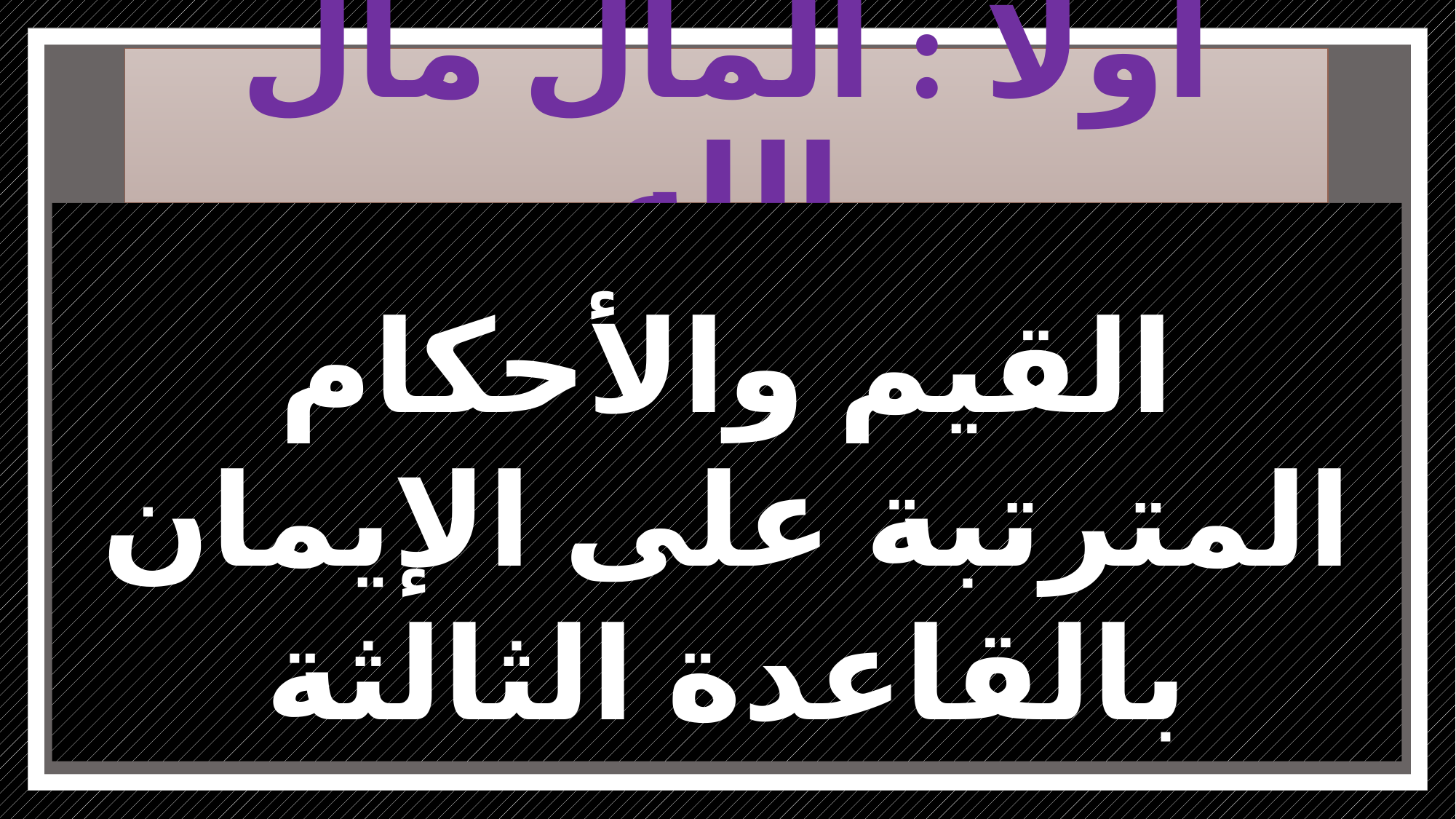

# أولاً : المال مال الله

القيم والأحكام المترتبة على الإيمان بالقاعدة الثالثة